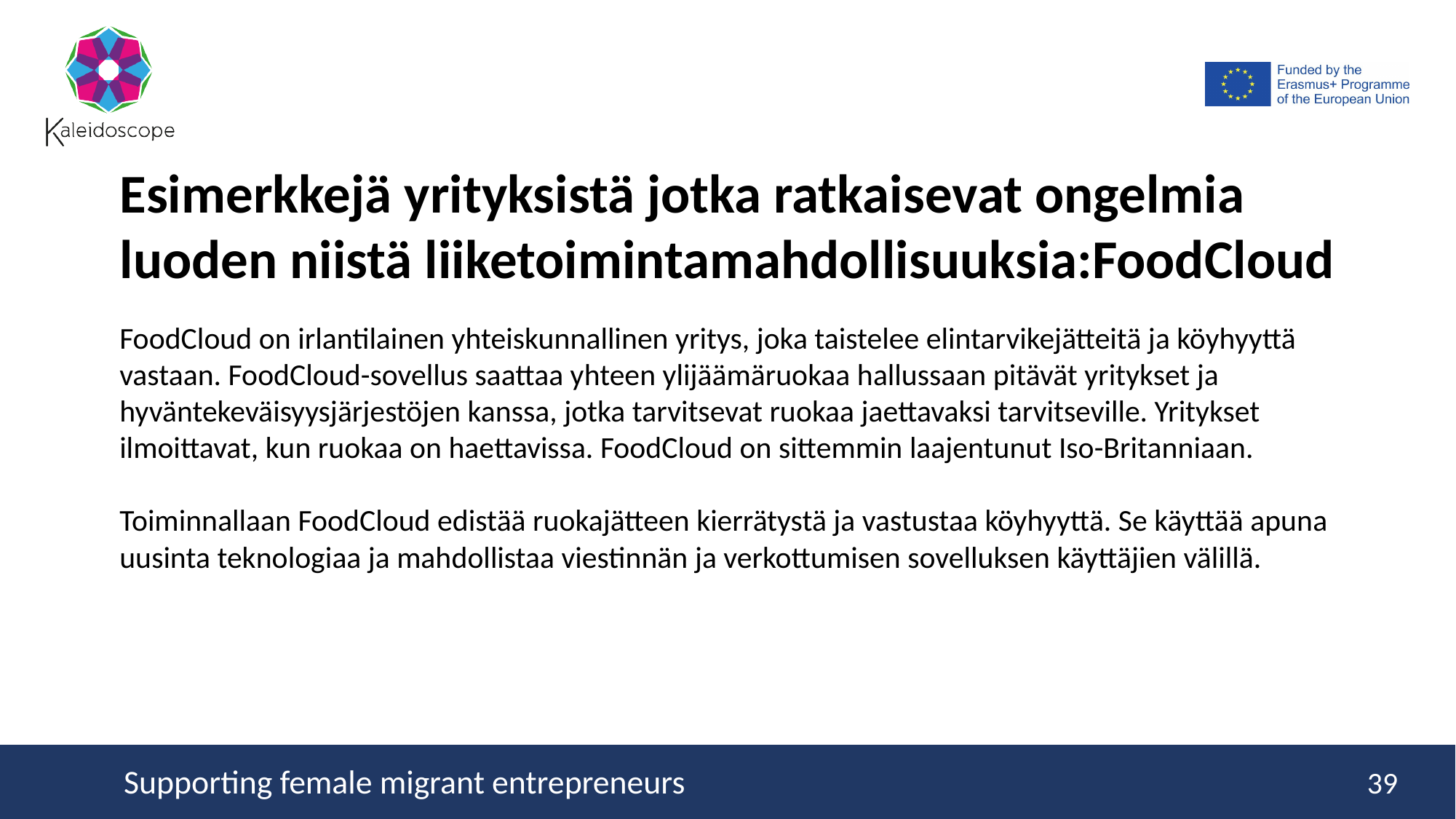

Esimerkkejä yrityksistä jotka ratkaisevat ongelmia luoden niistä liiketoimintamahdollisuuksia:FoodCloud
FoodCloud on irlantilainen yhteiskunnallinen yritys, joka taistelee elintarvikejätteitä ja köyhyyttä vastaan. FoodCloud-sovellus saattaa yhteen ylijäämäruokaa hallussaan pitävät yritykset ja hyväntekeväisyysjärjestöjen kanssa, jotka tarvitsevat ruokaa jaettavaksi tarvitseville. Yritykset ilmoittavat, kun ruokaa on haettavissa. FoodCloud on sittemmin laajentunut Iso-Britanniaan.

Toiminnallaan FoodCloud edistää ruokajätteen kierrätystä ja vastustaa köyhyyttä. Se käyttää apuna uusinta teknologiaa ja mahdollistaa viestinnän ja verkottumisen sovelluksen käyttäjien välillä.
39